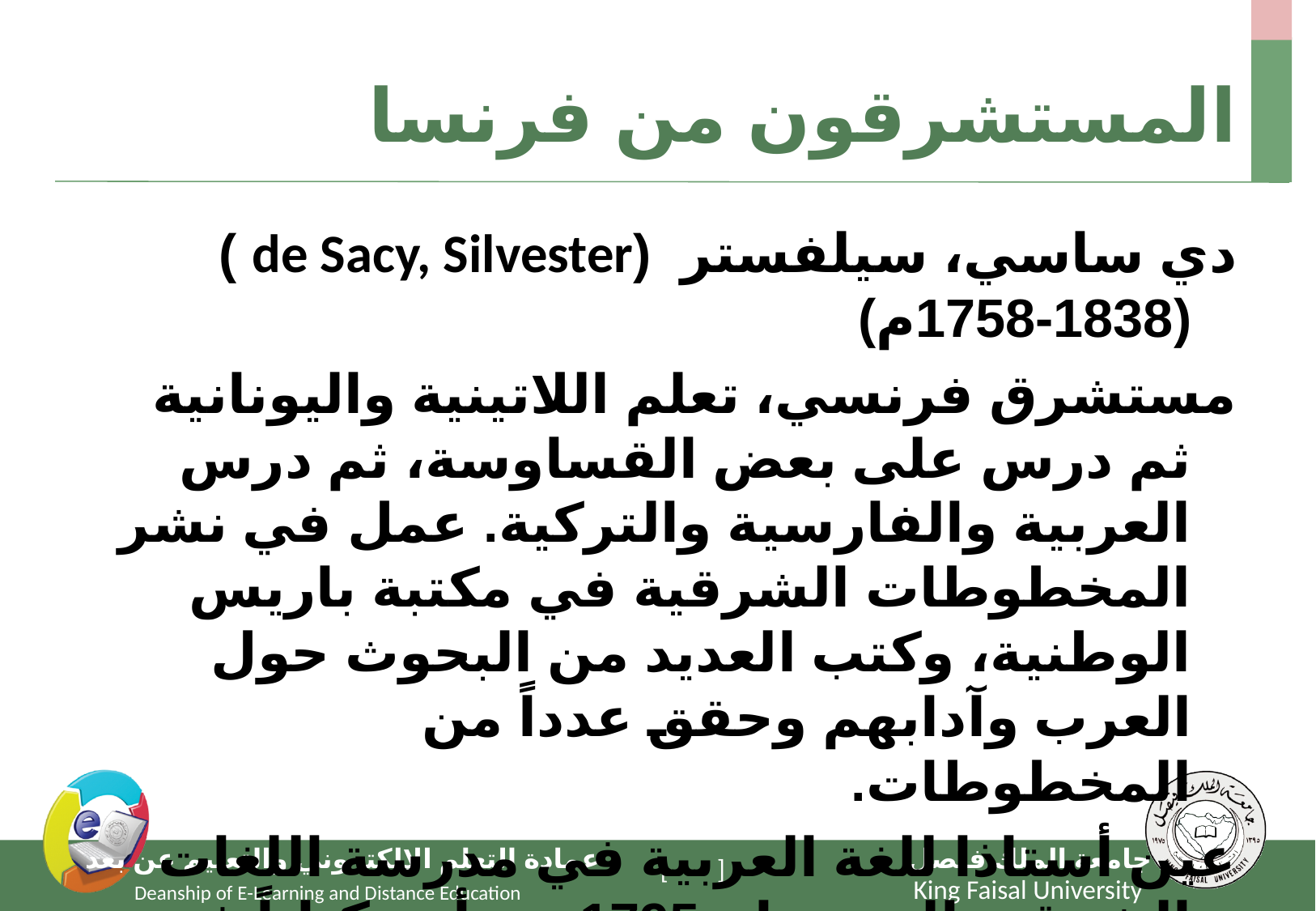

# المستشرقون من فرنسا
دي ساسي، سيلفستر  (de Sacy, Silvester ) (1758-1838م)
مستشرق فرنسي، تعلم اللاتينية واليونانية ثم درس على بعض القساوسة، ثم درس العربية والفارسية والتركية. عمل في نشر المخطوطات الشرقية في مكتبة باريس الوطنية، وكتب العديد من البحوث حول العرب وآدابهم وحقق عدداً من المخطوطات.
عين أستاذا للغة العربية في مدرسة اللغات الشرقية الحية عام 1795م، وأعد كتاباً في النحو ترجم إلى الإنجليزية والألمانية والدنمركية،